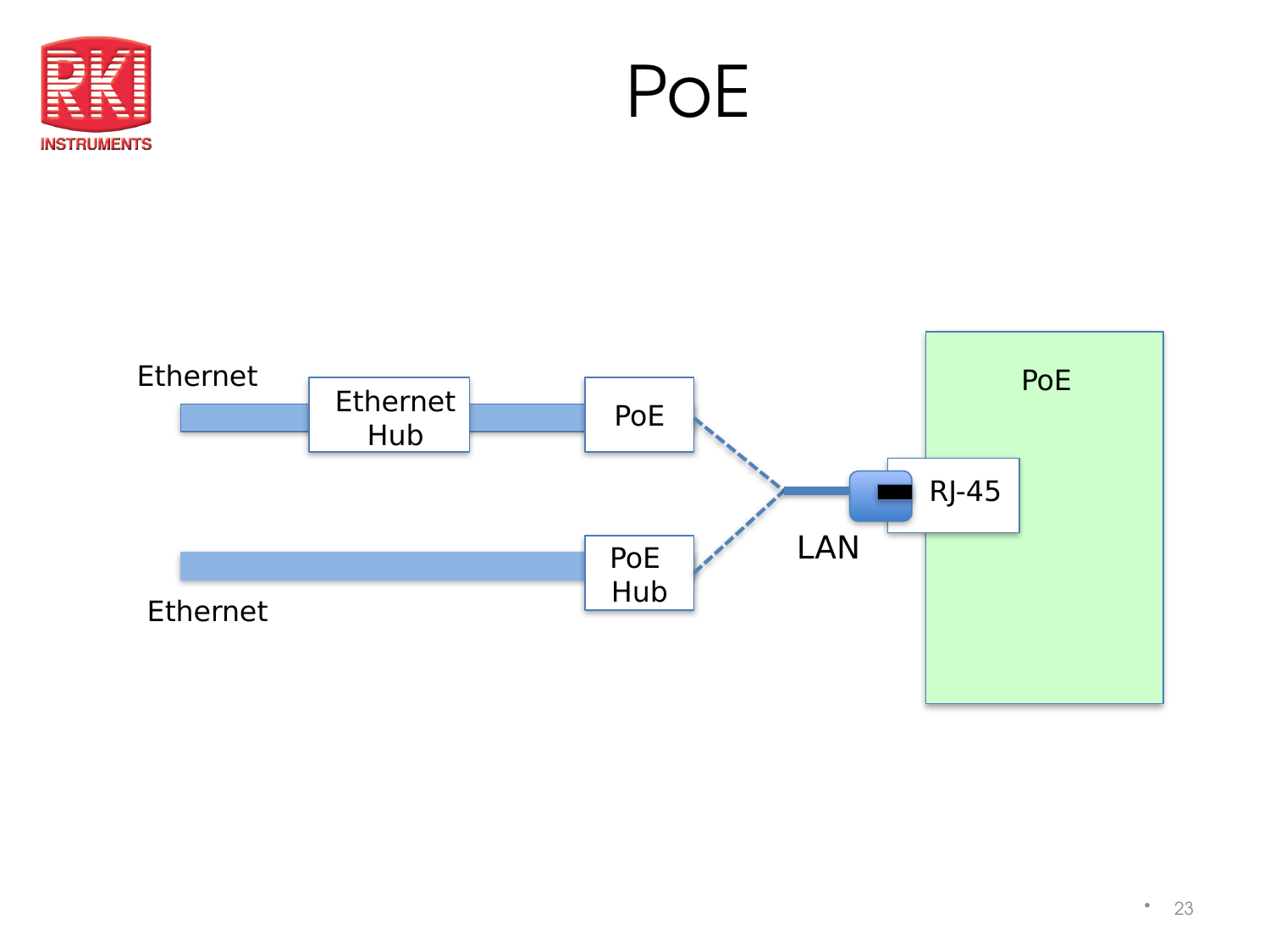

# PoE

Ethernet
PoE
Ethernet
Hub

PoE

RJ-45

LAN
PoE
Hub

Ethernet
23